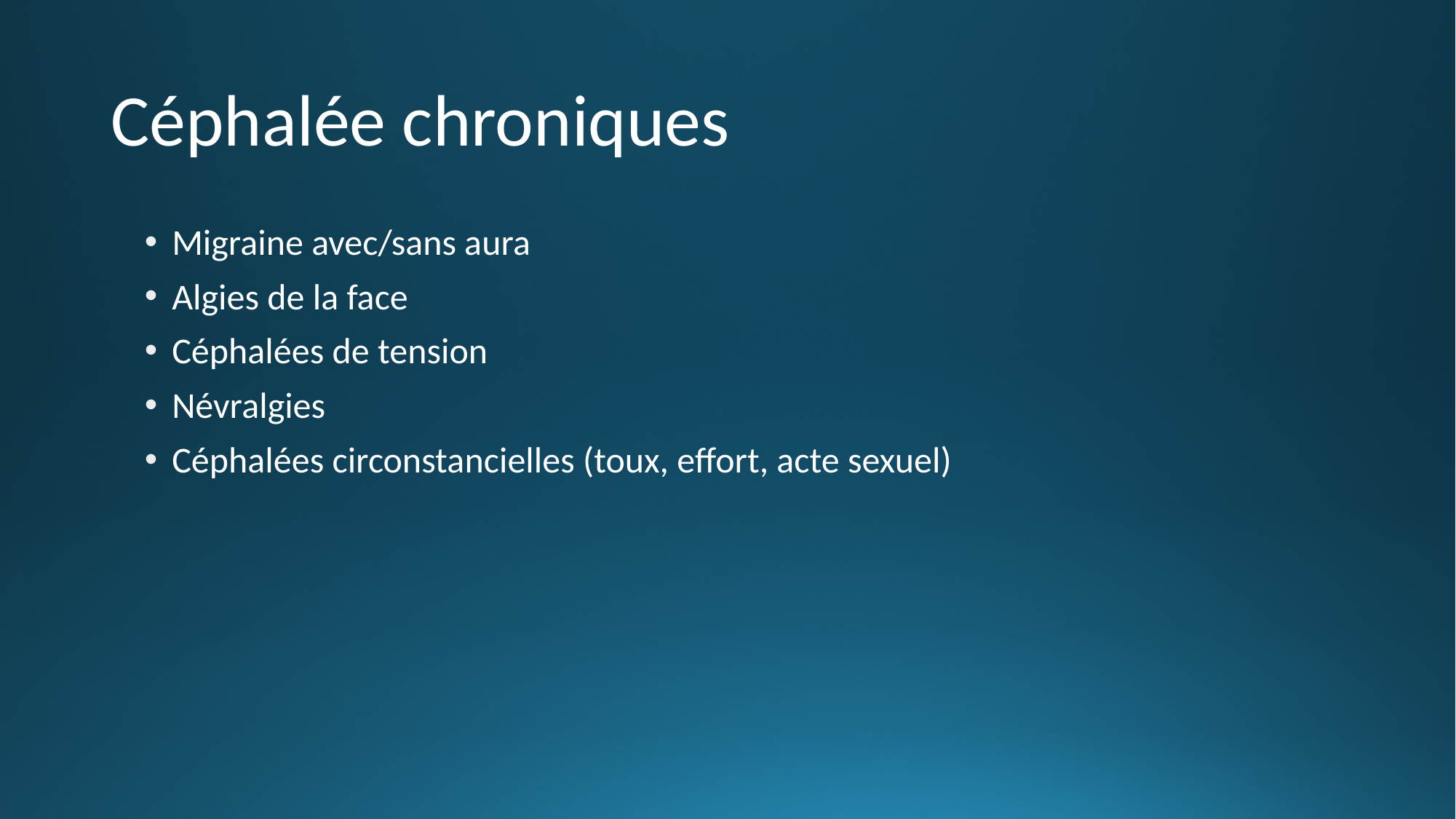

# Céphalée chroniques
Migraine avec/sans aura
Algies de la face
Céphalées de tension
Névralgies
Céphalées circonstancielles (toux, effort, acte sexuel)